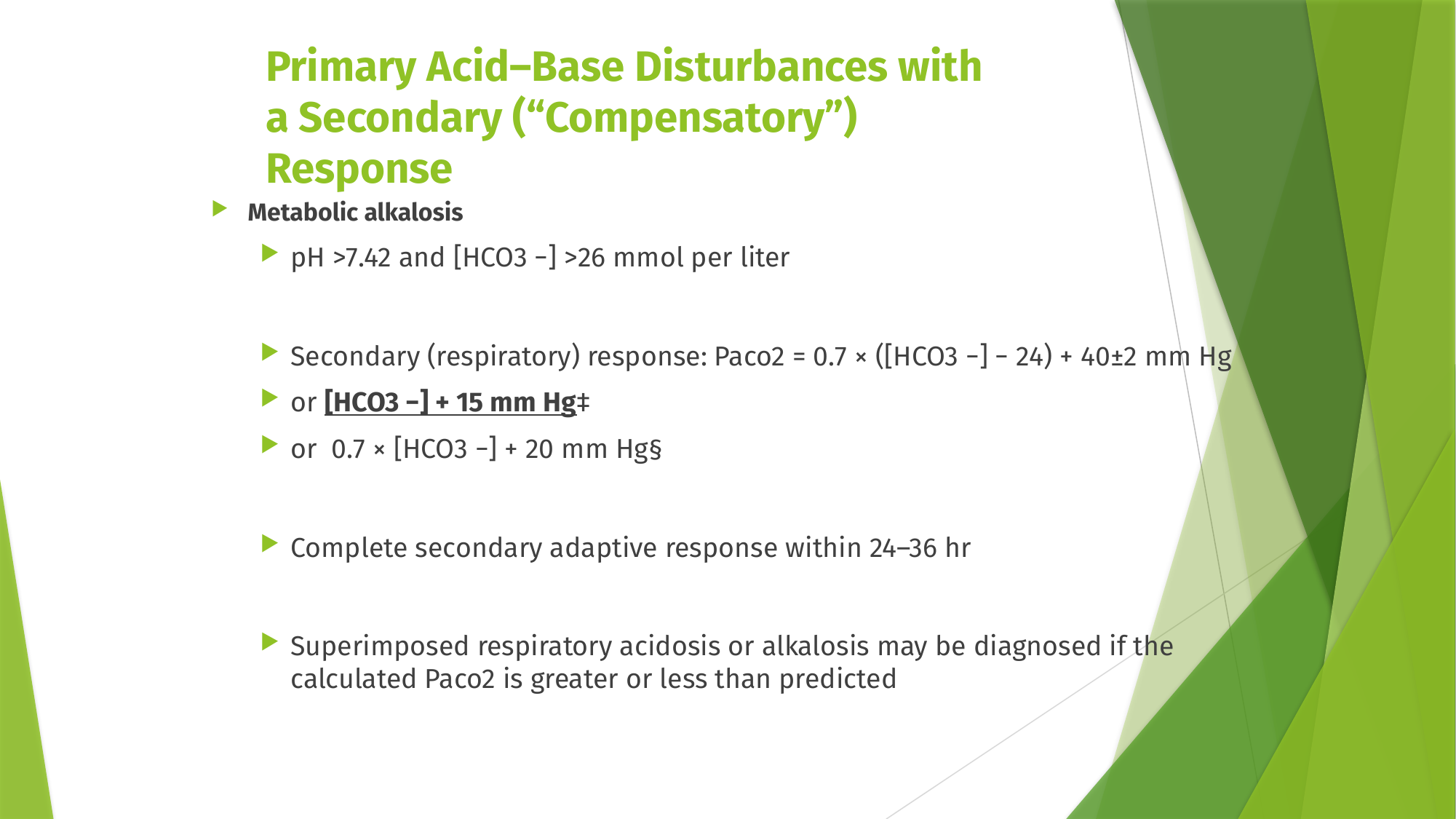

# Primary Acid–Base Disturbances with a Secondary (“Compensatory”) Response
Metabolic alkalosis
pH >7.42 and [HCO3 −] >26 mmol per liter

Secondary (respiratory) response: Paco2 = 0.7 × ([HCO3 −] − 24) + 40±2 mm Hg
or [HCO3 −] + 15 mm Hg‡
or  0.7 × [HCO3 −] + 20 mm Hg§

Complete secondary adaptive response within 24–36 hr

Superimposed respiratory acidosis or alkalosis may be diagnosed if the calculated Paco2 is greater or less than predicted